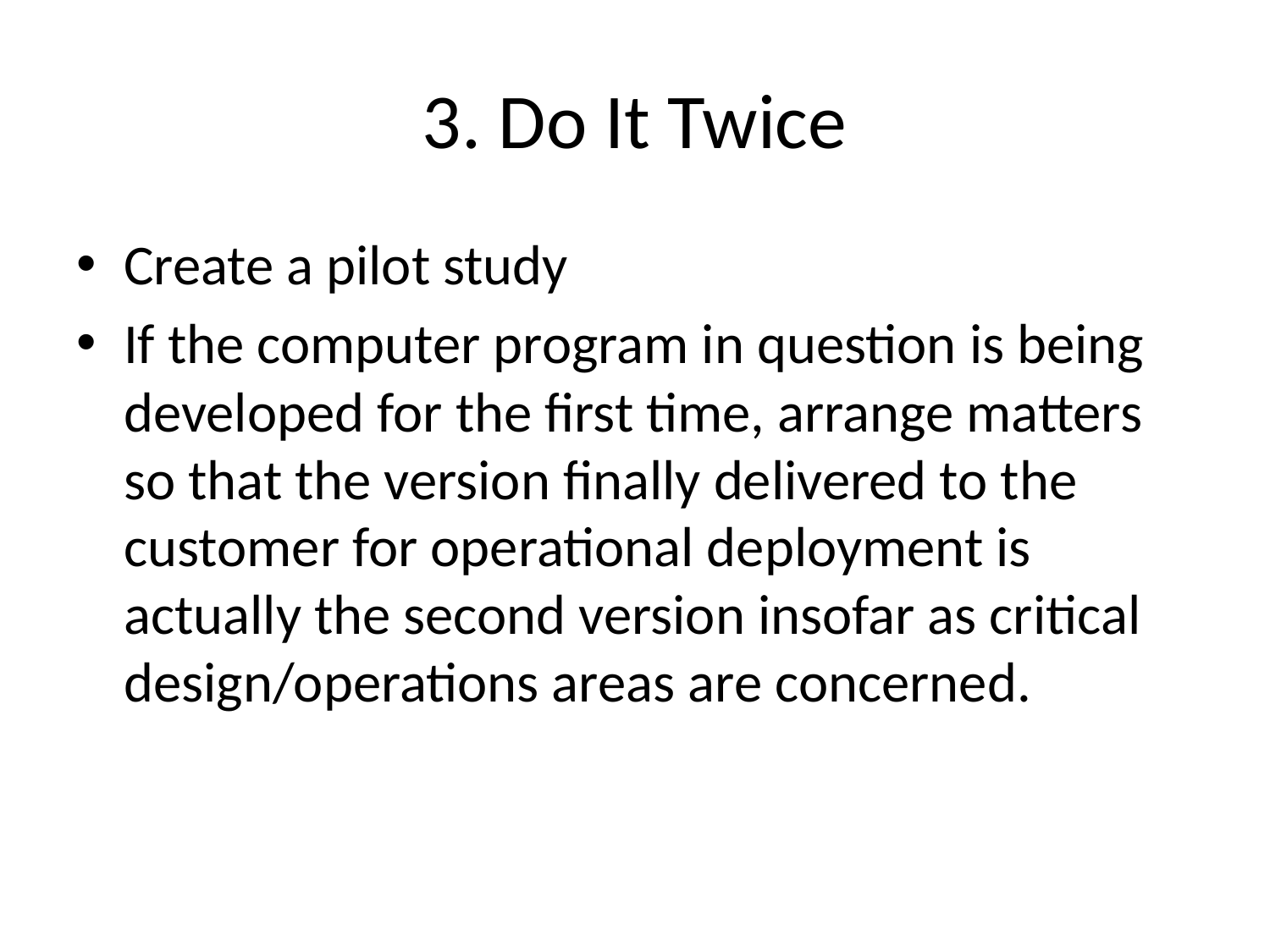

# 3. Do It Twice
Create a pilot study
If the computer program in question is being developed for the first time, arrange matters so that the version finally delivered to the customer for operational deployment is actually the second version insofar as critical design/operations areas are concerned.